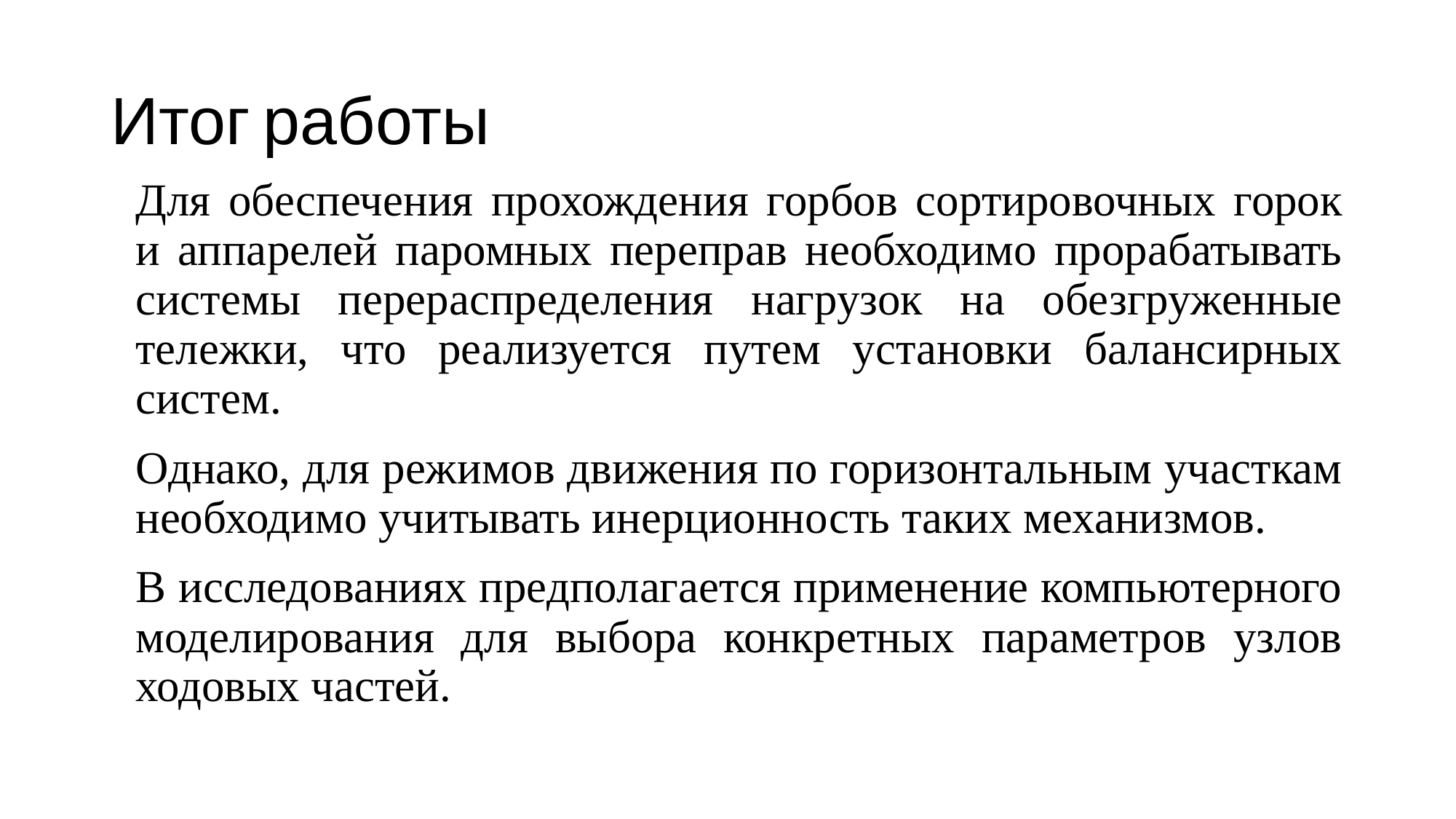

# Итог работы
Для обеспечения прохождения горбов сортировочных горок и аппарелей паромных переправ необходимо прорабатывать системы перераспределения нагрузок на обезгруженные тележки, что реализуется путем установки балансирных систем.
Однако, для режимов движения по горизонтальным участкам необходимо учитывать инерционность таких механизмов.
В исследованиях предполагается применение компьютерного моделирования для выбора конкретных параметров узлов ходовых частей.